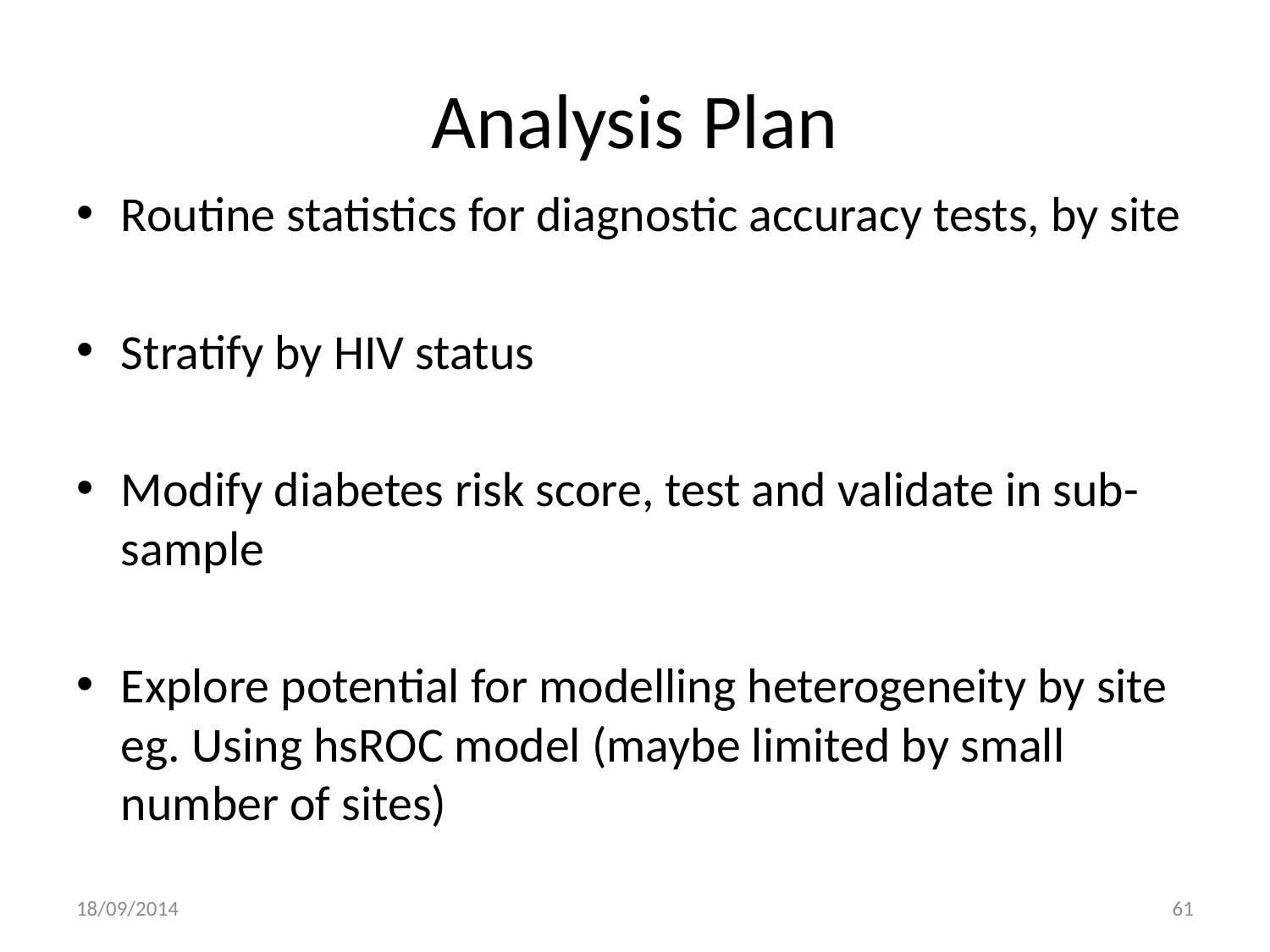

# Analysis Plan
Routine statistics for diagnostic accuracy tests, by site

Stratify by HIV status

Modify diabetes risk score, test and validate in sub-sample

Explore potential for modelling heterogeneity by site eg. Using hsROC model (maybe limited by small number of sites)
18/09/2014
61